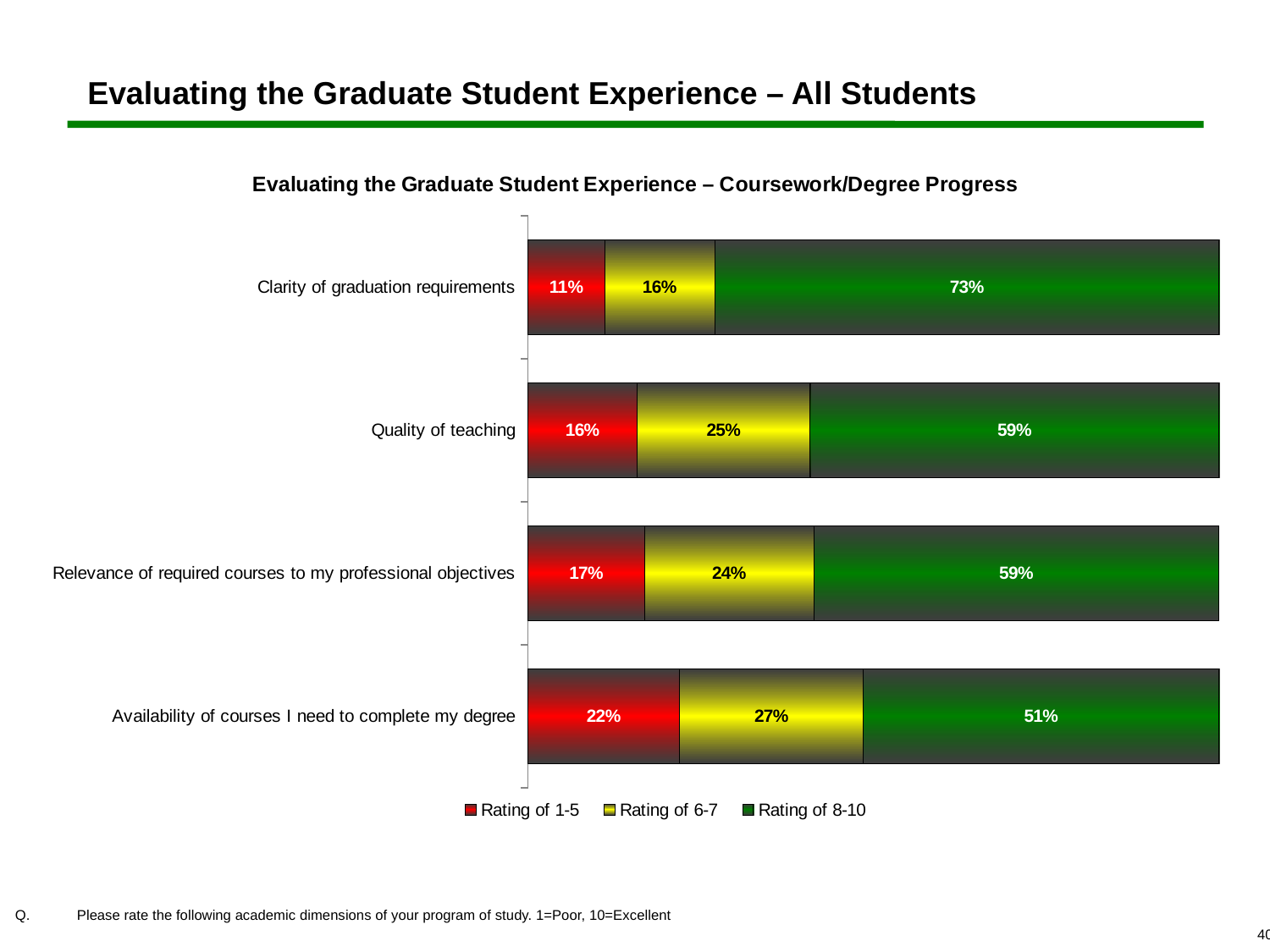

# Evaluating the Graduate Student Experience – All Students

### Chart: Evaluating the Graduate Student Experience – Coursework/Degree Progress

| Category | Rating of 1-5 | Rating of 6-7 | Rating of 8-10 |
|---|---|---|---|
| Clarity of graduation requirements | 0.11098591549295775 | 0.15943661971830986 | 0.7295774647887324 |
| Quality of teaching | 0.15842696629213482 | 0.25 | 0.5915730337078652 |
| Relevance of required courses to my professional objectives | 0.16881660123387549 | 0.24453168816601234 | 0.5866517106001121 |
| Availability of courses I need to complete my degree | 0.21953958450308816 | 0.26558113419427287 | 0.5148792813026389 |
 	Please rate the following academic dimensions of your program of study. 1=Poor, 10=Excellent